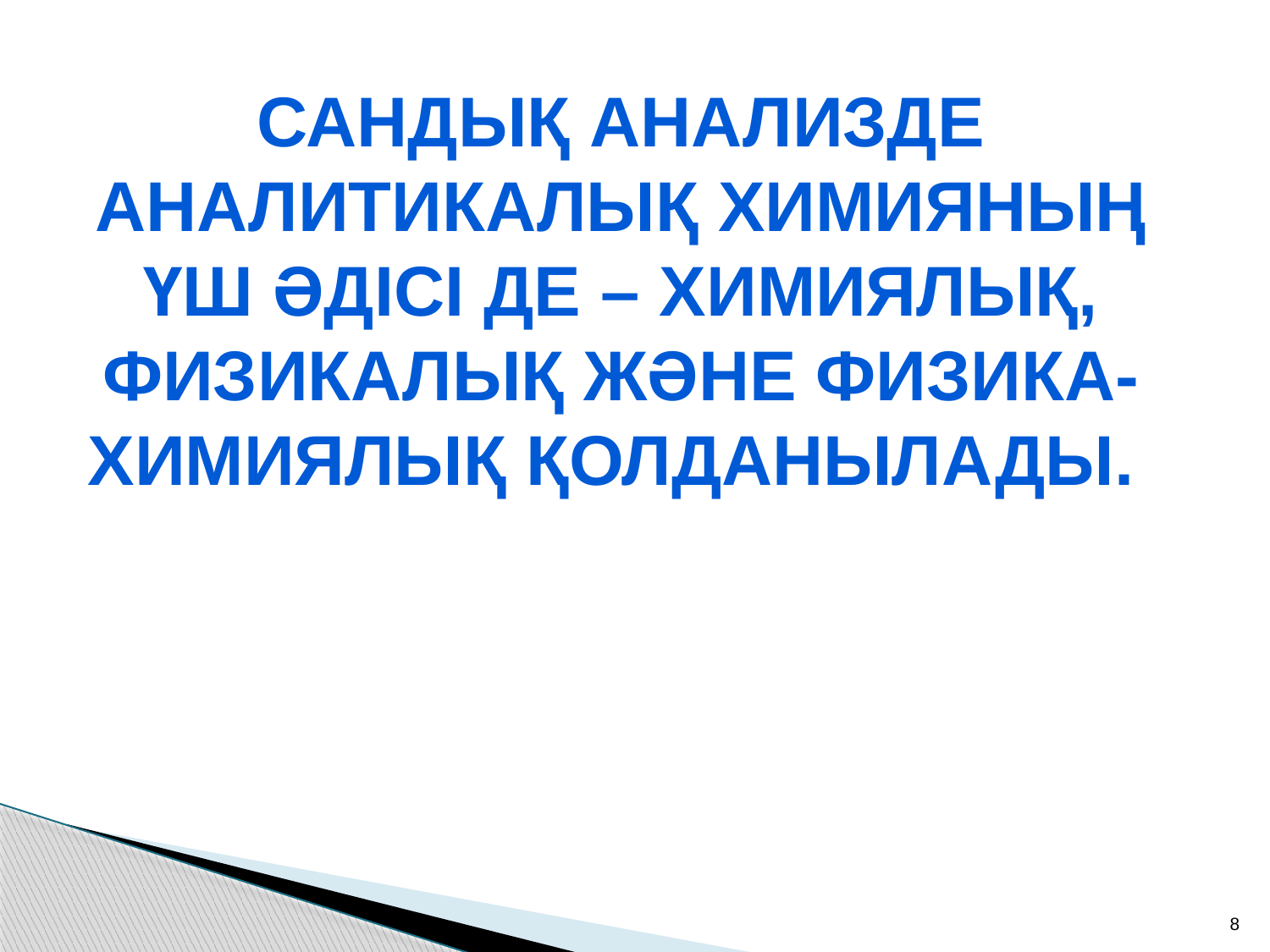

# Сандық анализде аналитикалық химияның үш әдісі де – химиялық, физикалық және физика-химиялық қолданылады.
8